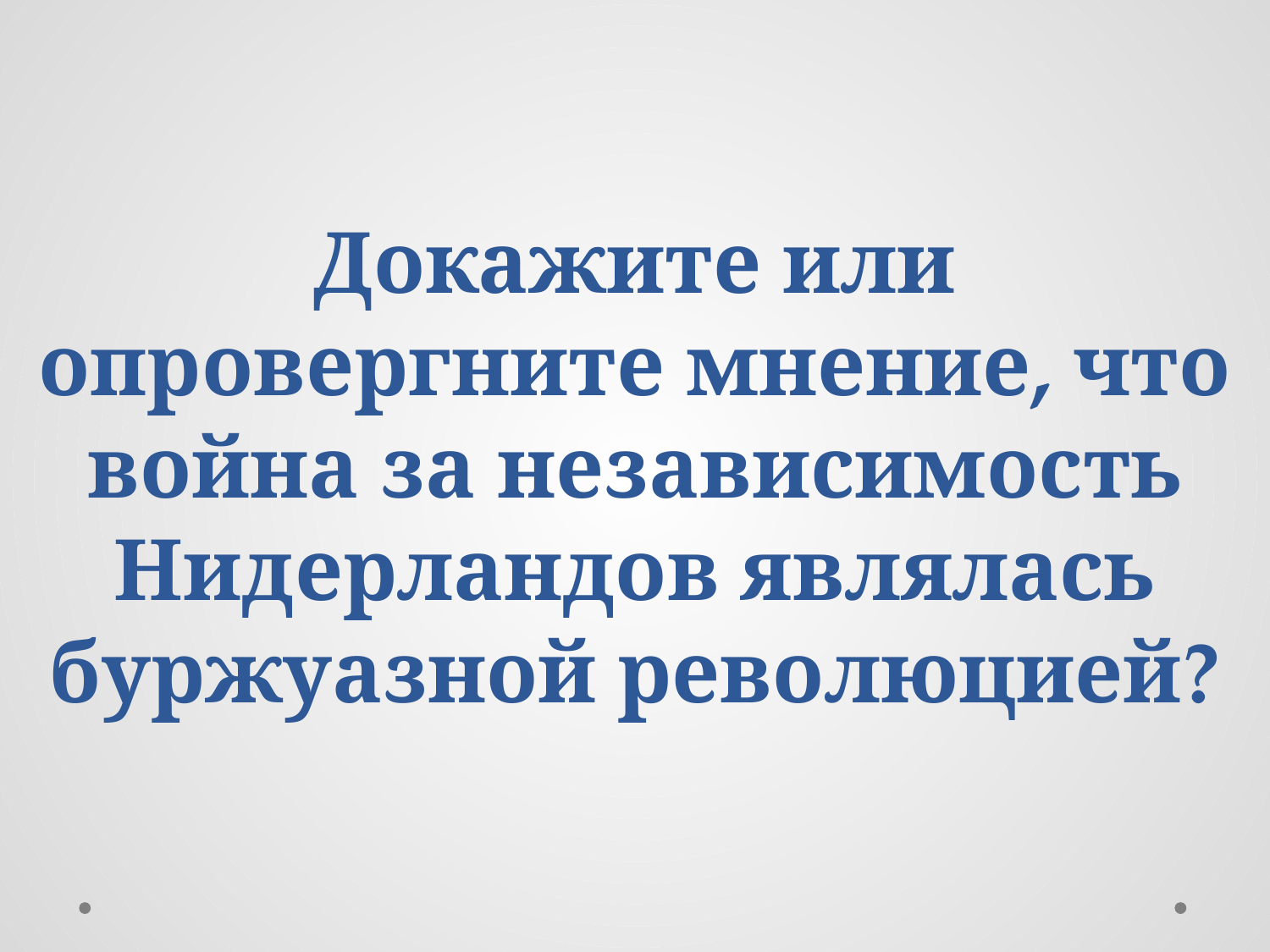

# Докажите или опровергните мнение, что война за независимость Нидерландов являлась буржуазной революцией?